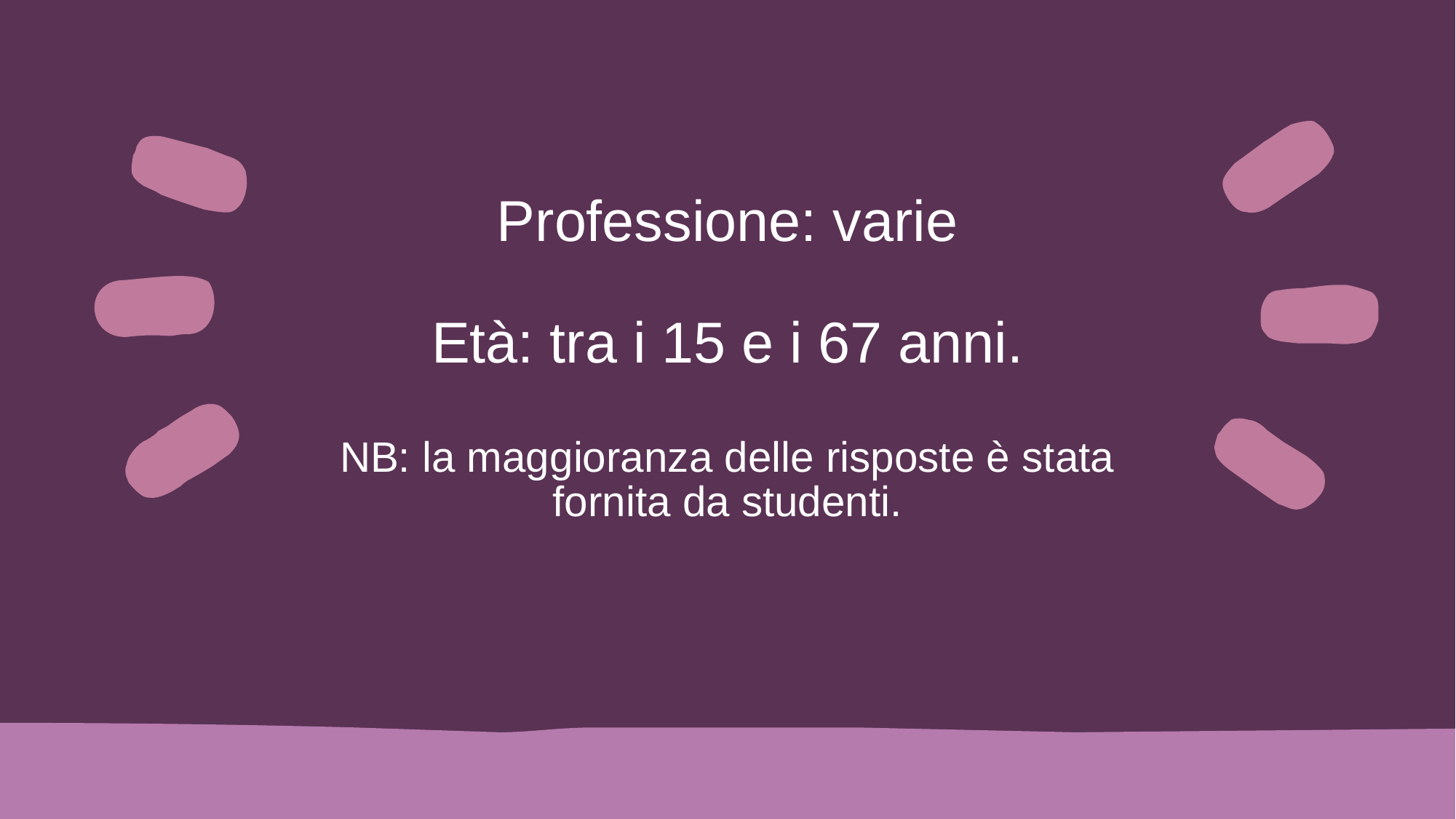

# Professione: varie Età: tra i 15 e i 67 anni. NB: la maggioranza delle risposte è stata fornita da studenti.